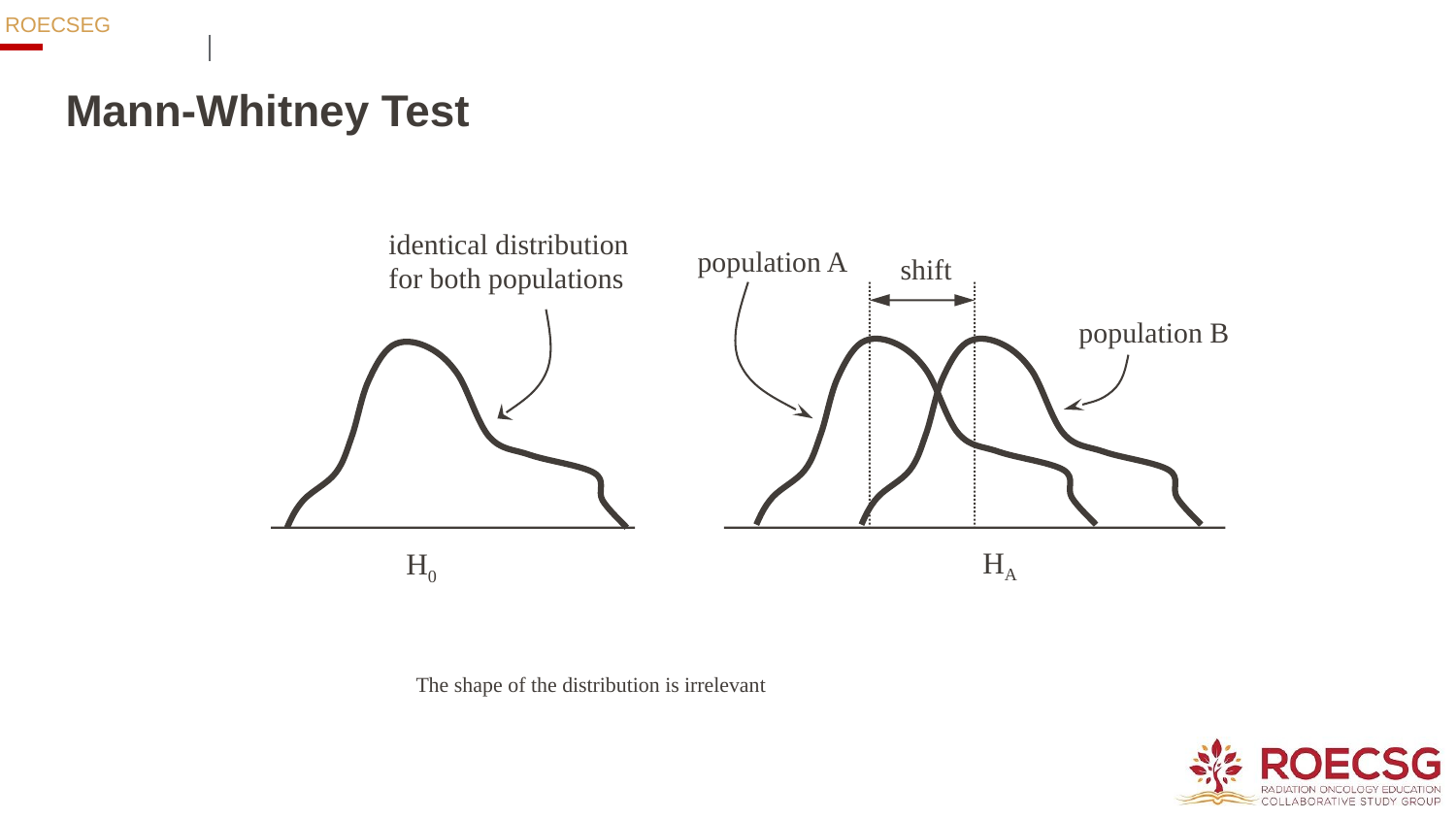

# Mann-Whitney Test
identical distribution
for both populations

population A
shift

population B

HA
H0
The shape of the distribution is irrelevant